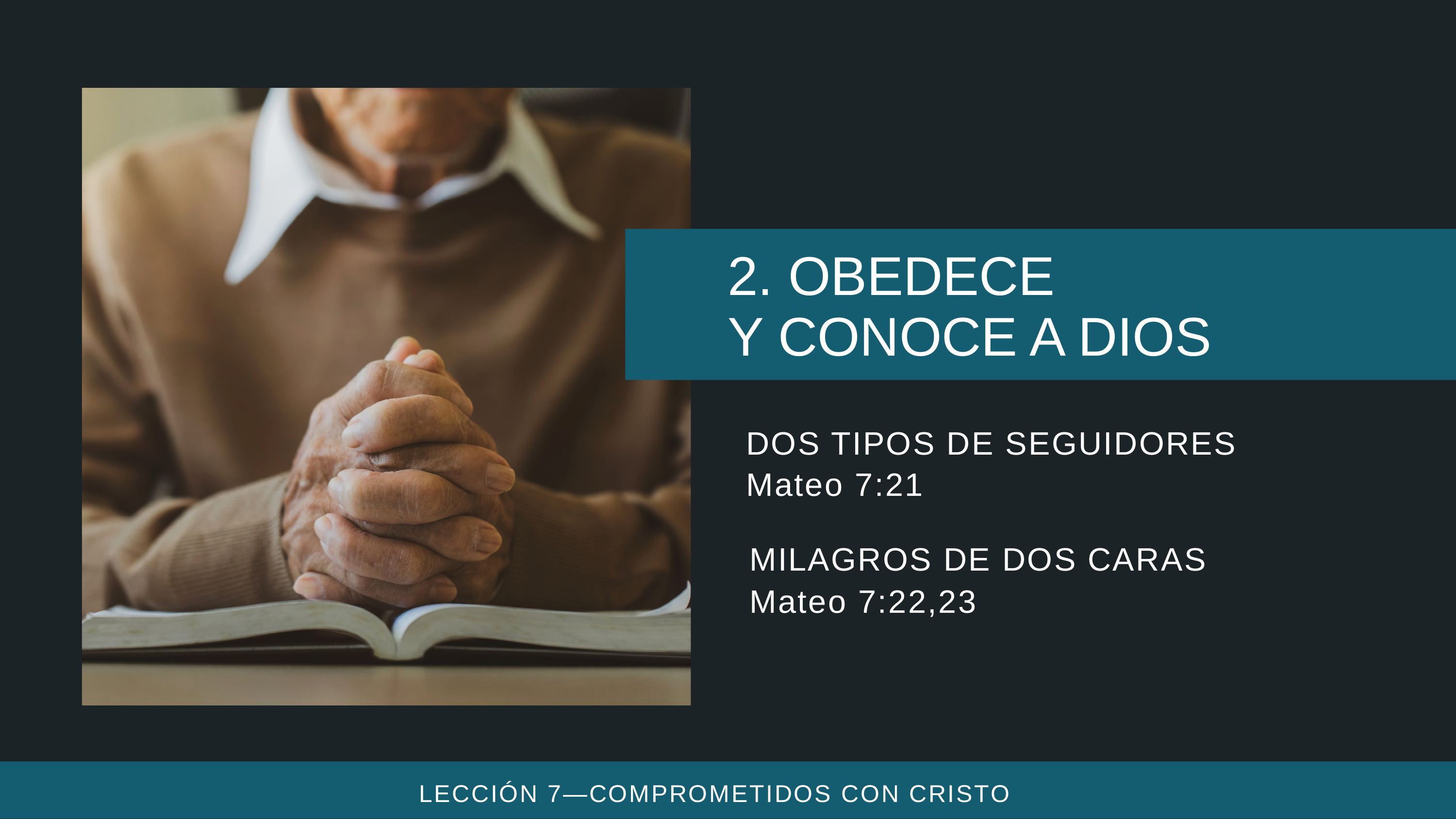

DOS TIPOS DE SEGUIDORES
Mateo 7:21
MILAGROS DE DOS CARAS
Mateo 7:22,23